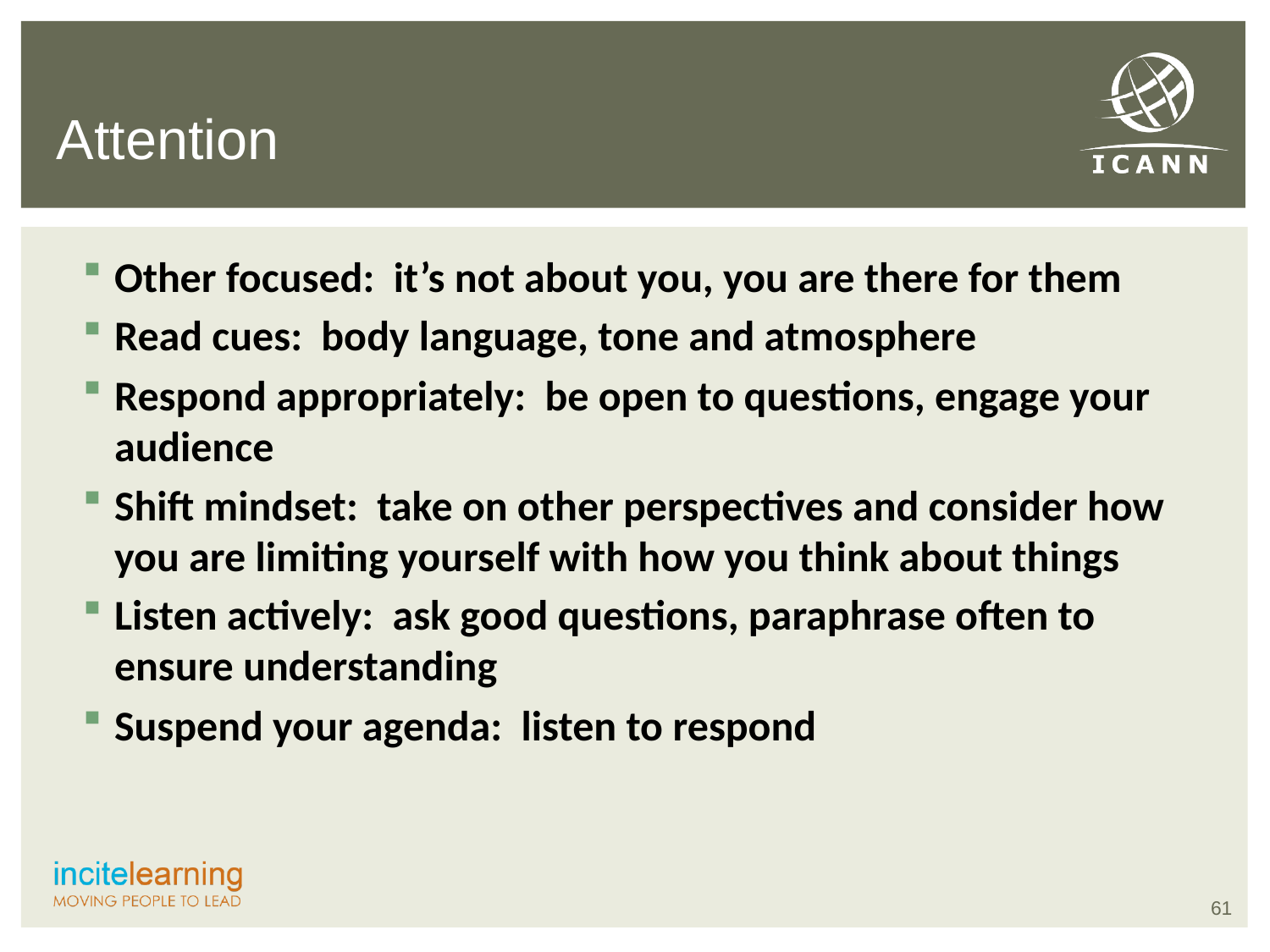

Attention
Other focused:  it’s not about you, you are there for them
Read cues:  body language, tone and atmosphere
Respond appropriately:  be open to questions, engage your audience
Shift mindset:  take on other perspectives and consider how you are limiting yourself with how you think about things
Listen actively:  ask good questions, paraphrase often to ensure understanding
Suspend your agenda:  listen to respond
61